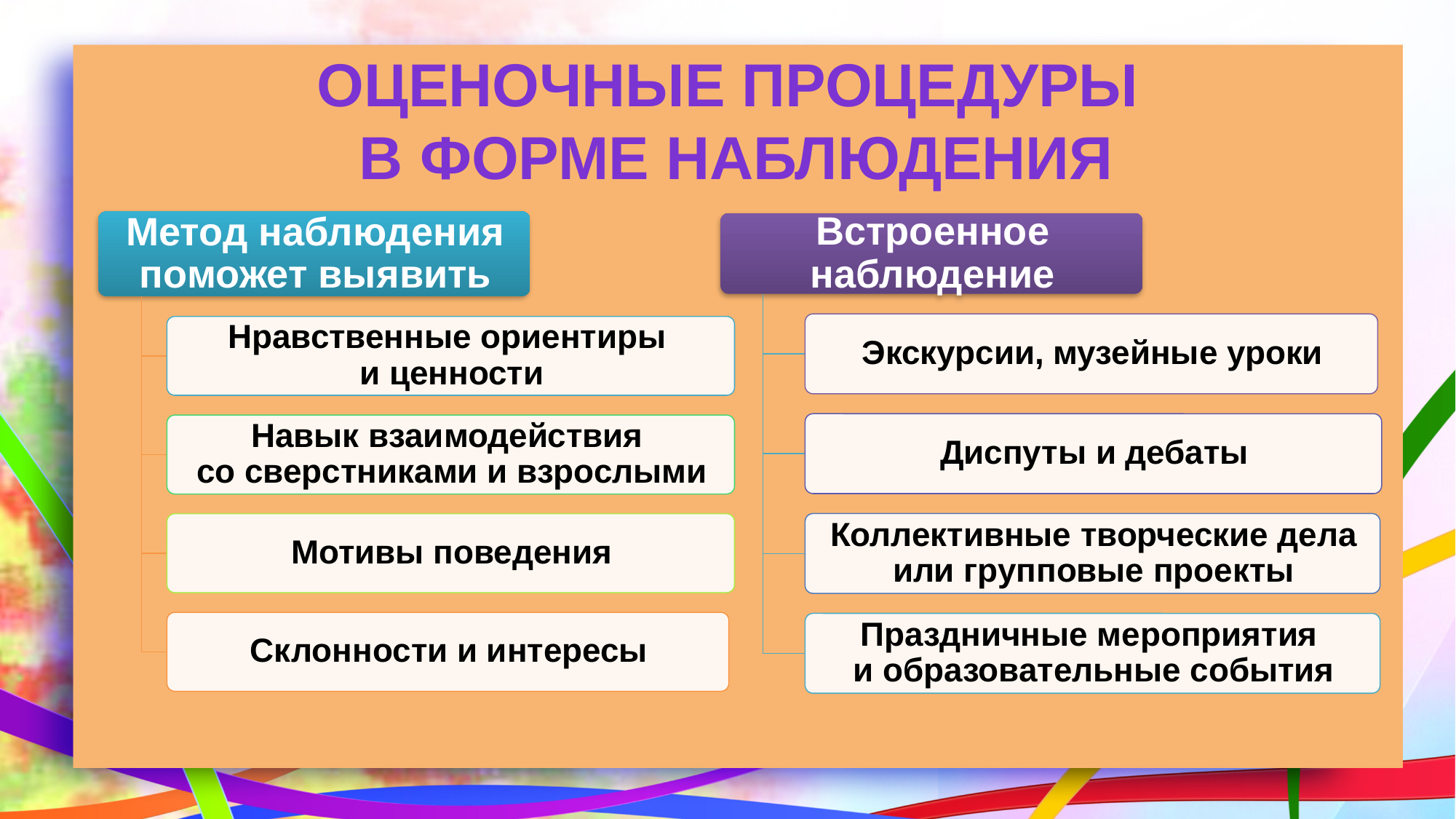

# оценочные процедуры в форме наблюдения
Метод наблюдения
поможет выявить
Нравственные ориентиры
и ценности
Навык взаимодействия
со сверстниками и взрослыми
Мотивы поведения
Склонности и интересы
Встроенное наблюдение
Экскурсии, музейные уроки
Диспуты и дебаты
Коллективные творческие дела или групповые проекты
Праздничные мероприятия
и образовательные события